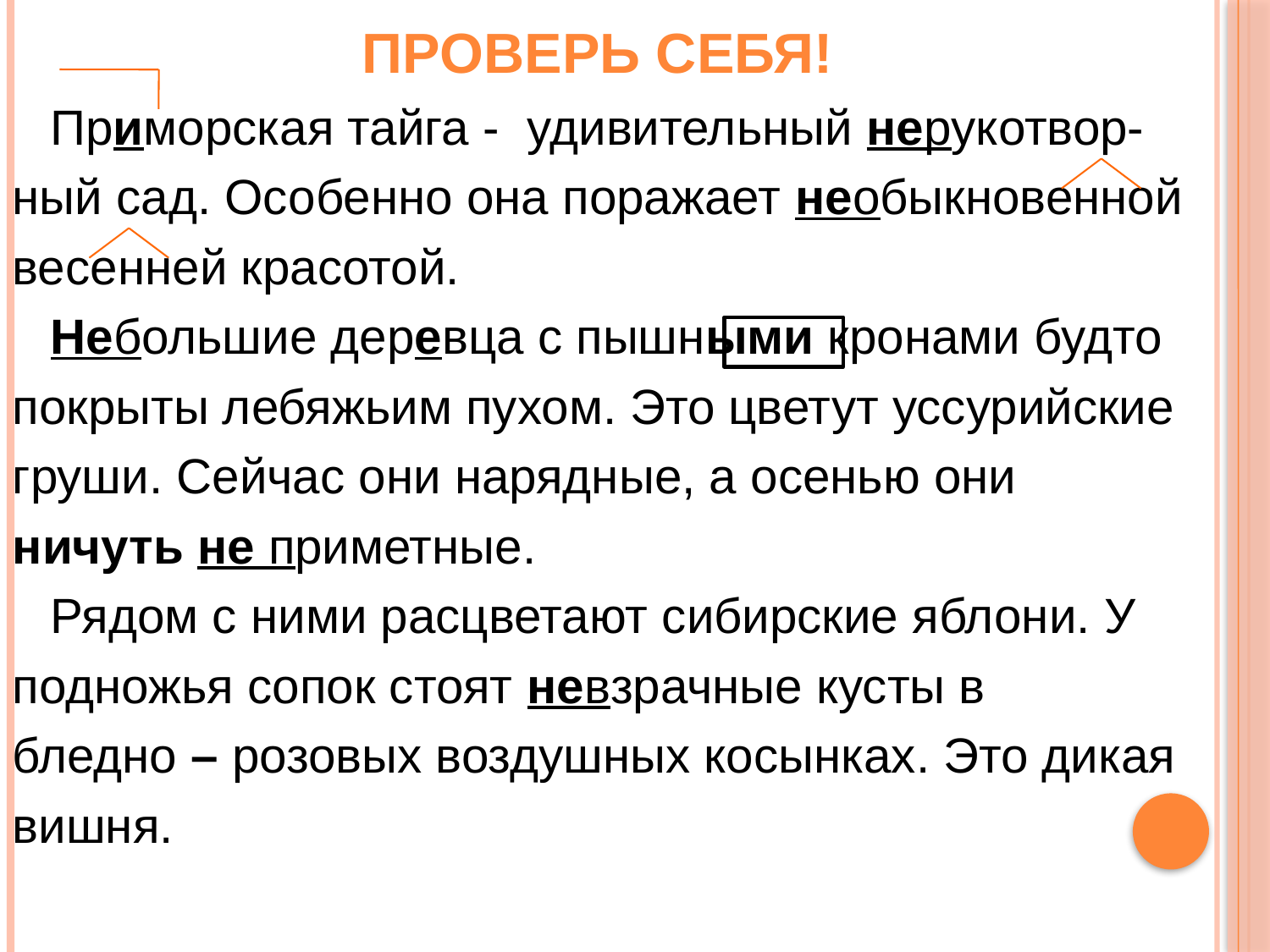

# Проверь себя!
	Приморская тайга -  удивительный нерукотвор-
ный сад. Особенно она поражает необыкновенной
весенней красотой.
	Небольшие деревца с пышными кронами будто
покрыты лебяжьим пухом. Это цветут уссурийские
груши. Сейчас они нарядные, а осенью они
ничуть не приметные.
	Рядом с ними расцветают сибирские яблони. У
подножья сопок стоят невзрачные кусты в
бледно – розовых воздушных косынках. Это дикая
вишня.